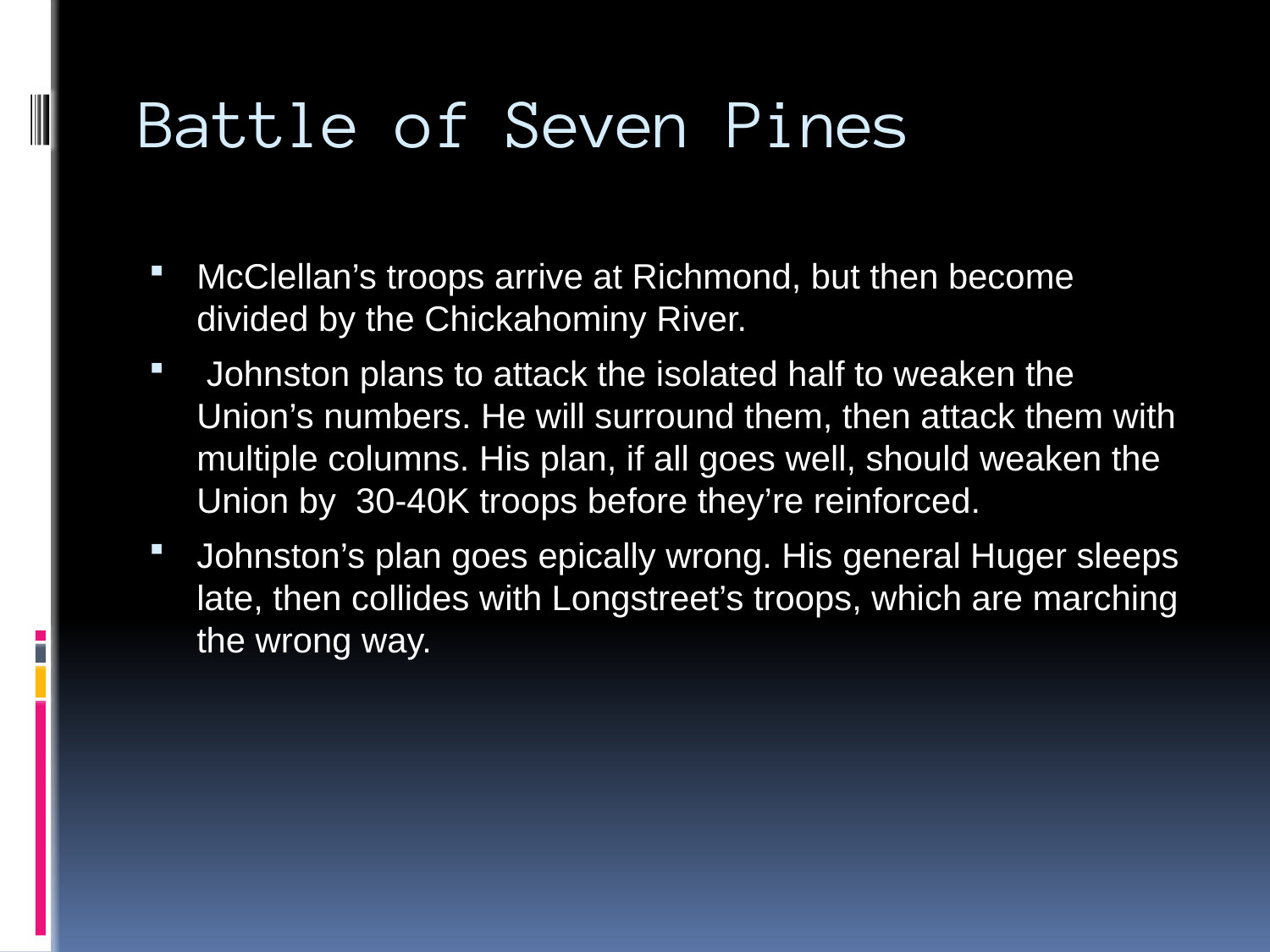

# Battle of Seven Pines
McClellan’s troops arrive at Richmond, but then become divided by the Chickahominy River.
 Johnston plans to attack the isolated half to weaken the Union’s numbers. He will surround them, then attack them with multiple columns. His plan, if all goes well, should weaken the Union by  30-40K troops before they’re reinforced.
Johnston’s plan goes epically wrong. His general Huger sleeps late, then collides with Longstreet’s troops, which are marching the wrong way.